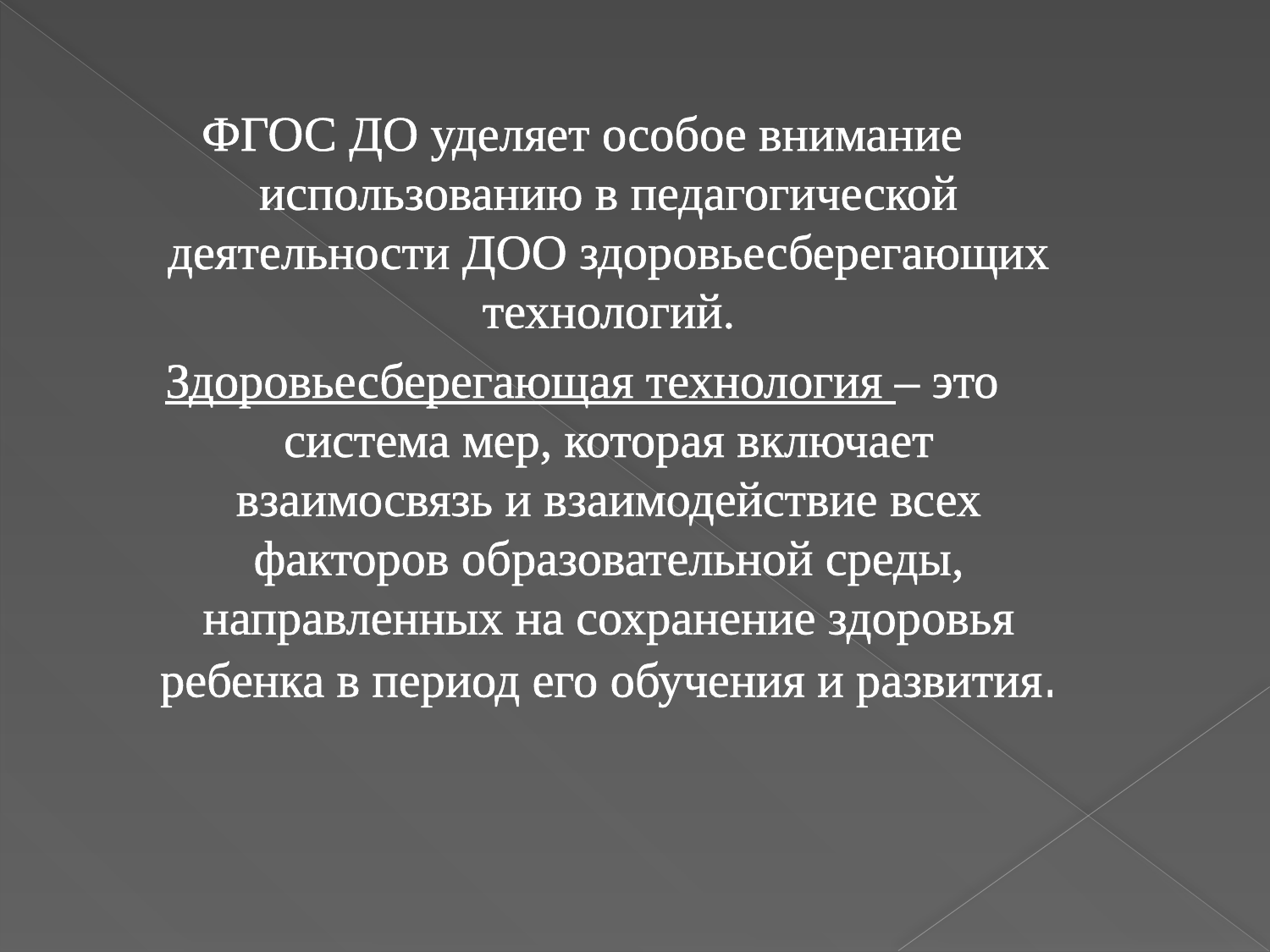

ФГОС ДО уделяет особое внимание использованию в педагогической деятельности ДОО здоровьесберегающих технологий.
Здоровьесберегающая технология – это система мер, которая включает взаимосвязь и взаимодействие всех факторов образовательной среды, направленных на сохранение здоровья ребенка в период его обучения и развития.